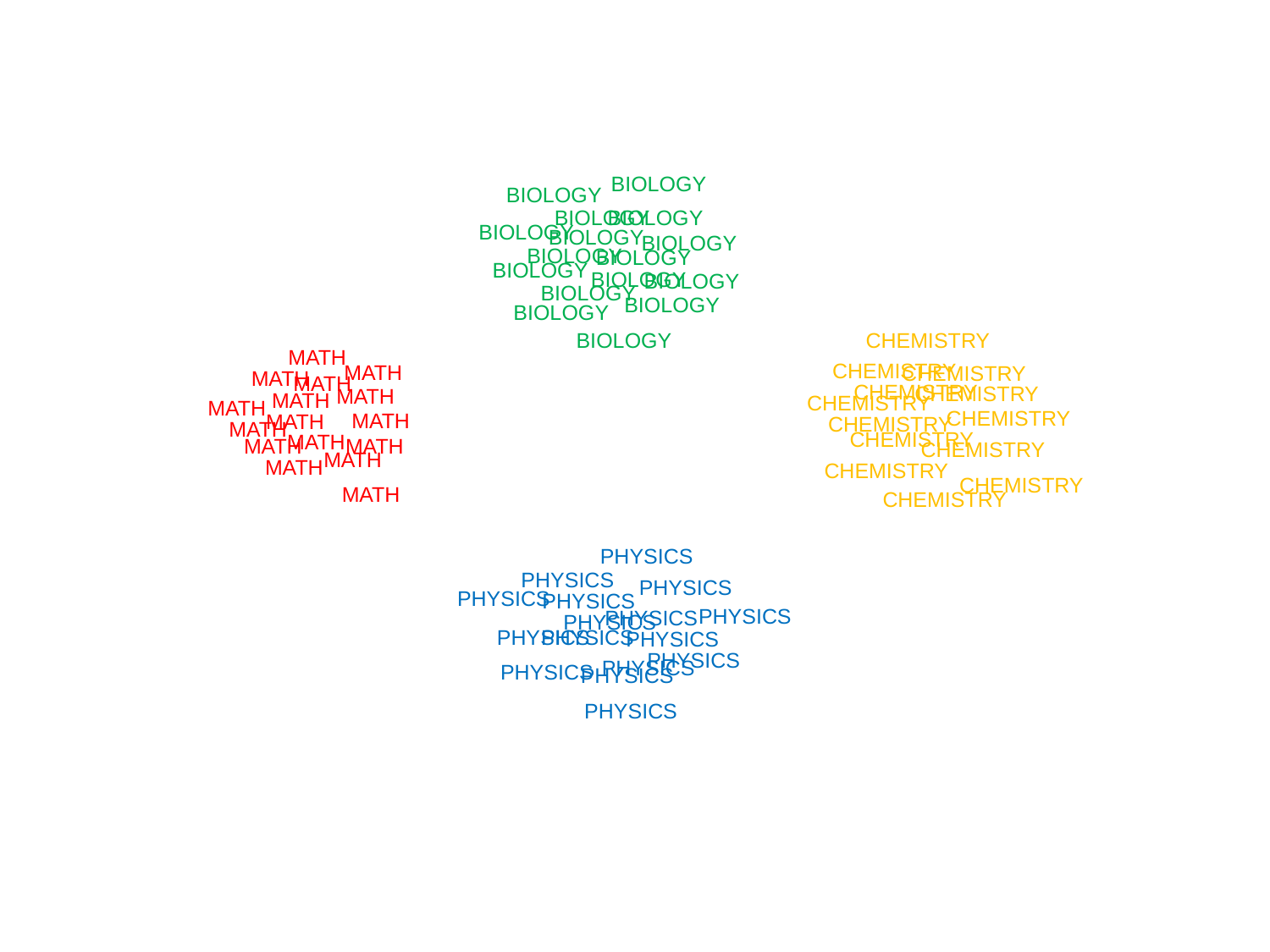

BIOLOGY
BIOLOGY
BIOLOGY
BIOLOGY
BIOLOGY
BIOLOGY
BIOLOGY
BIOLOGY
BIOLOGY
BIOLOGY
BIOLOGY
BIOLOGY
BIOLOGY
BIOLOGY
BIOLOGY
BIOLOGY
CHEMISTRY
CHEMISTRY
CHEMISTRY
CHEMISTRY
CHEMISTRY
CHEMISTRY
CHEMISTRY
CHEMISTRY
CHEMISTRY
CHEMISTRY
CHEMISTRY
CHEMISTRY
CHEMISTRY
MATH
MATH
MATH
MATH
MATH
MATH
MATH
MATH
MATH
MATH
MATH
MATH
MATH
MATH
MATH
MATH
PHYSICS
PHYSICS
PHYSICS
PHYSICS
PHYSICS
PHYSICS
PHYSICS
PHYSICS
PHYSICS
PHYSICS
PHYSICS
PHYSICS
PHYSICS
PHYSICS
PHYSICS
PHYSICS